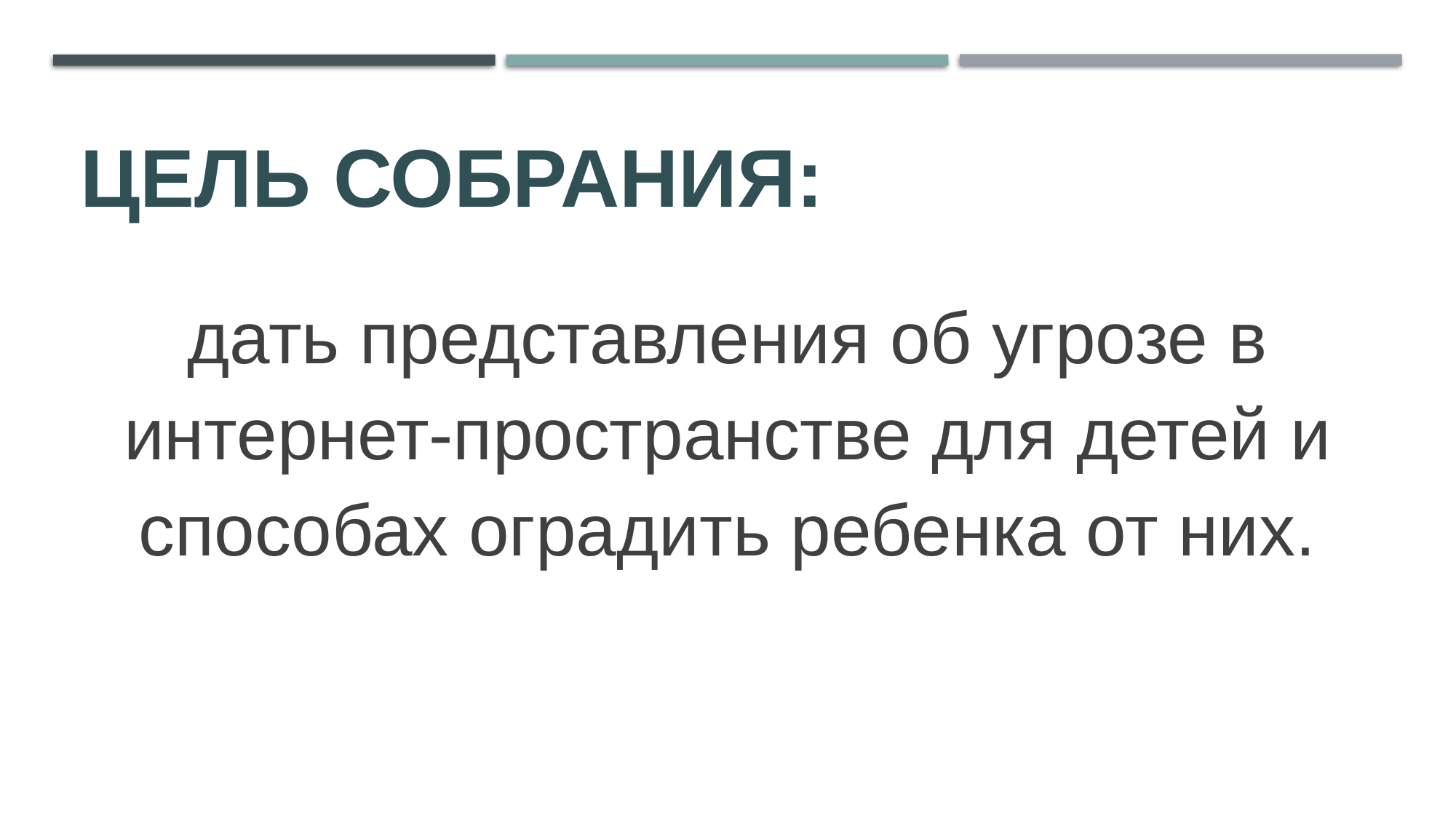

# Цель собрания:
дать представления об угрозе в интернет-пространстве для детей и способах оградить ребенка от них.